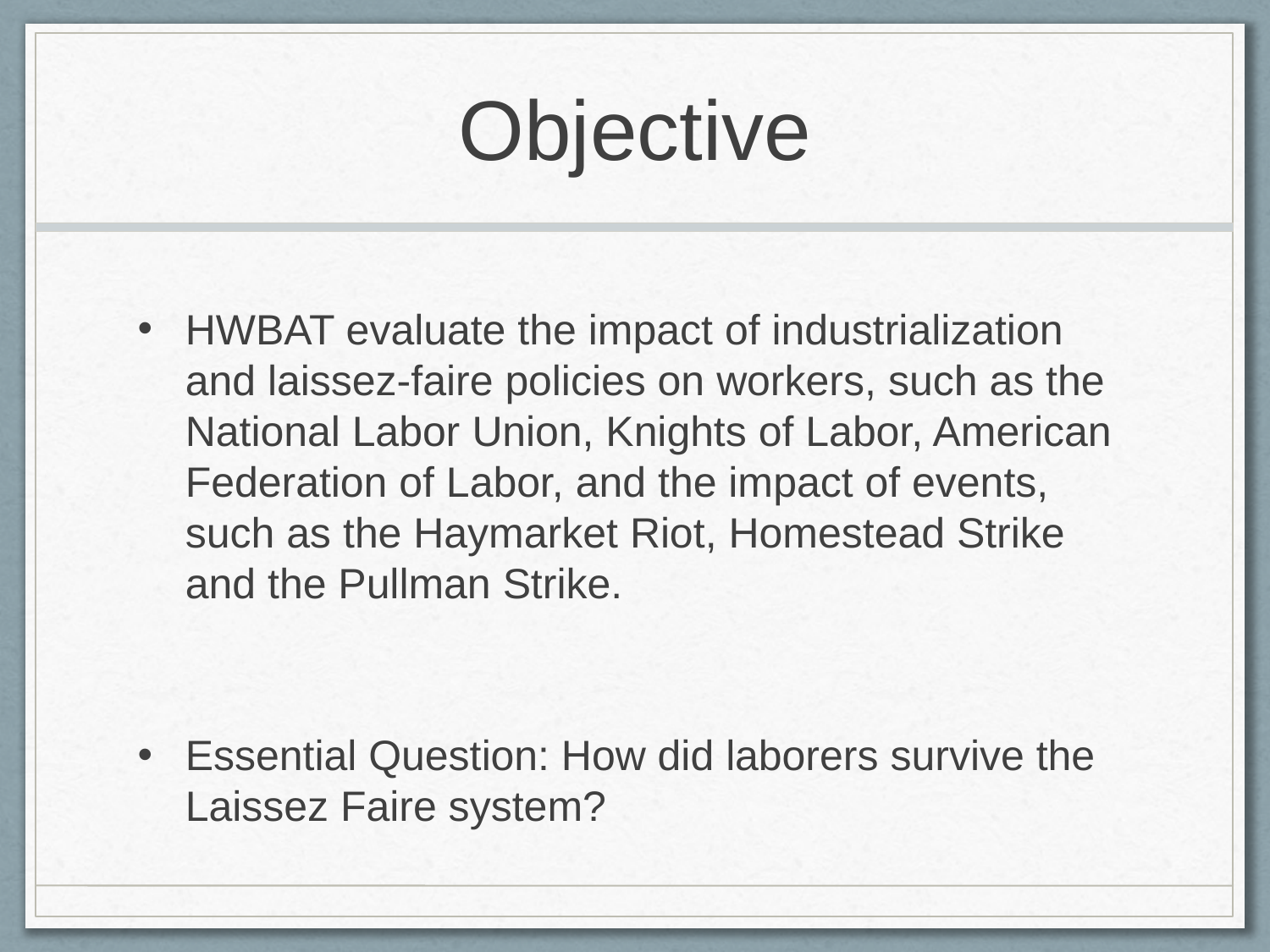

# Objective
HWBAT evaluate the impact of industrialization and laissez-faire policies on workers, such as the National Labor Union, Knights of Labor, American Federation of Labor, and the impact of events, such as the Haymarket Riot, Homestead Strike and the Pullman Strike.

Essential Question: How did laborers survive the Laissez Faire system?